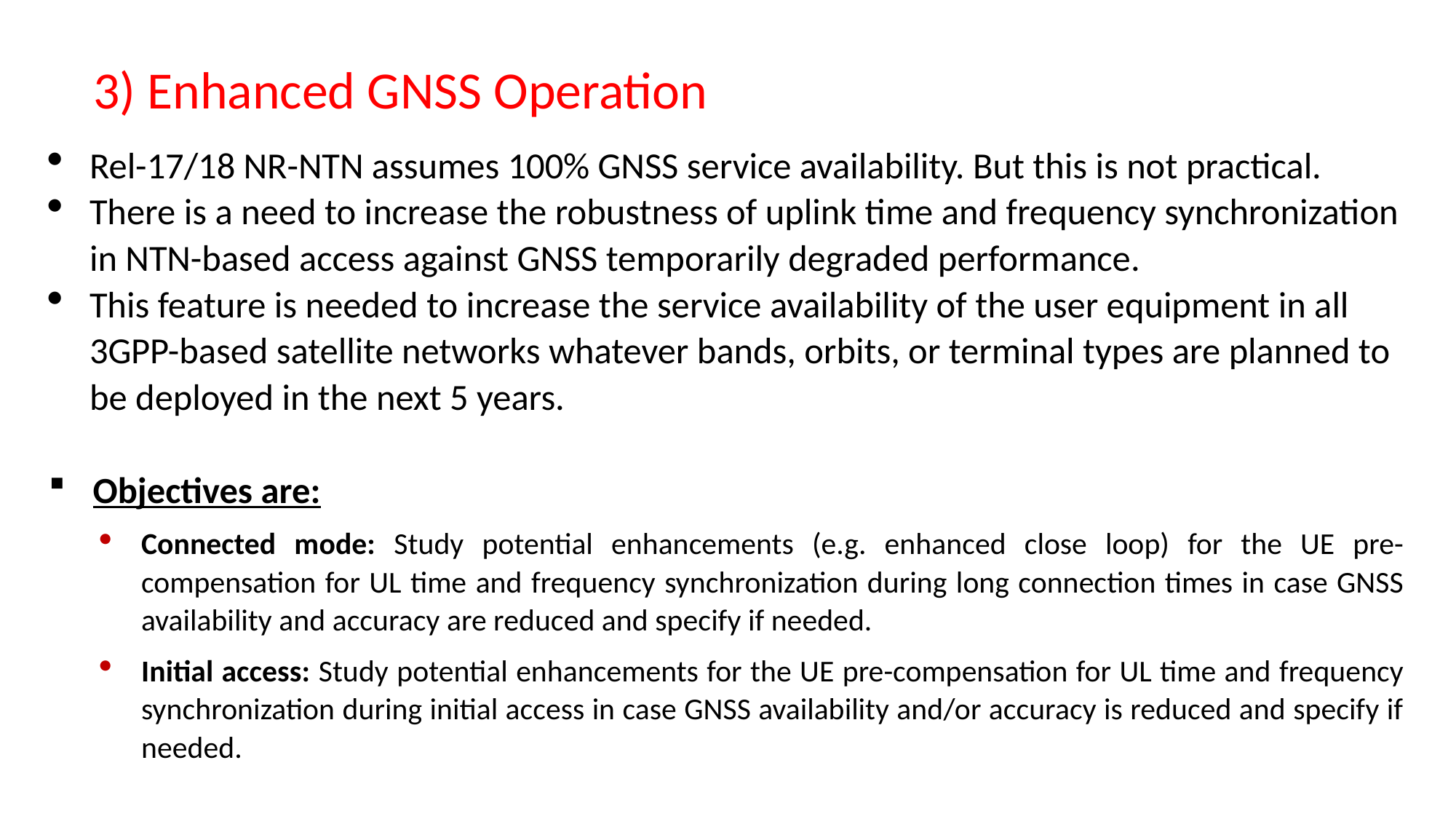

3) Enhanced GNSS Operation
Rel-17/18 NR-NTN assumes 100% GNSS service availability. But this is not practical.
There is a need to increase the robustness of uplink time and frequency synchronization in NTN-based access against GNSS temporarily degraded performance.
This feature is needed to increase the service availability of the user equipment in all 3GPP-based satellite networks whatever bands, orbits, or terminal types are planned to be deployed in the next 5 years.

Objectives are:
Connected mode: Study potential enhancements (e.g. enhanced close loop) for the UE pre-compensation for UL time and frequency synchronization during long connection times in case GNSS availability and accuracy are reduced and specify if needed.
Initial access: Study potential enhancements for the UE pre-compensation for UL time and frequency synchronization during initial access in case GNSS availability and/or accuracy is reduced and specify if needed.